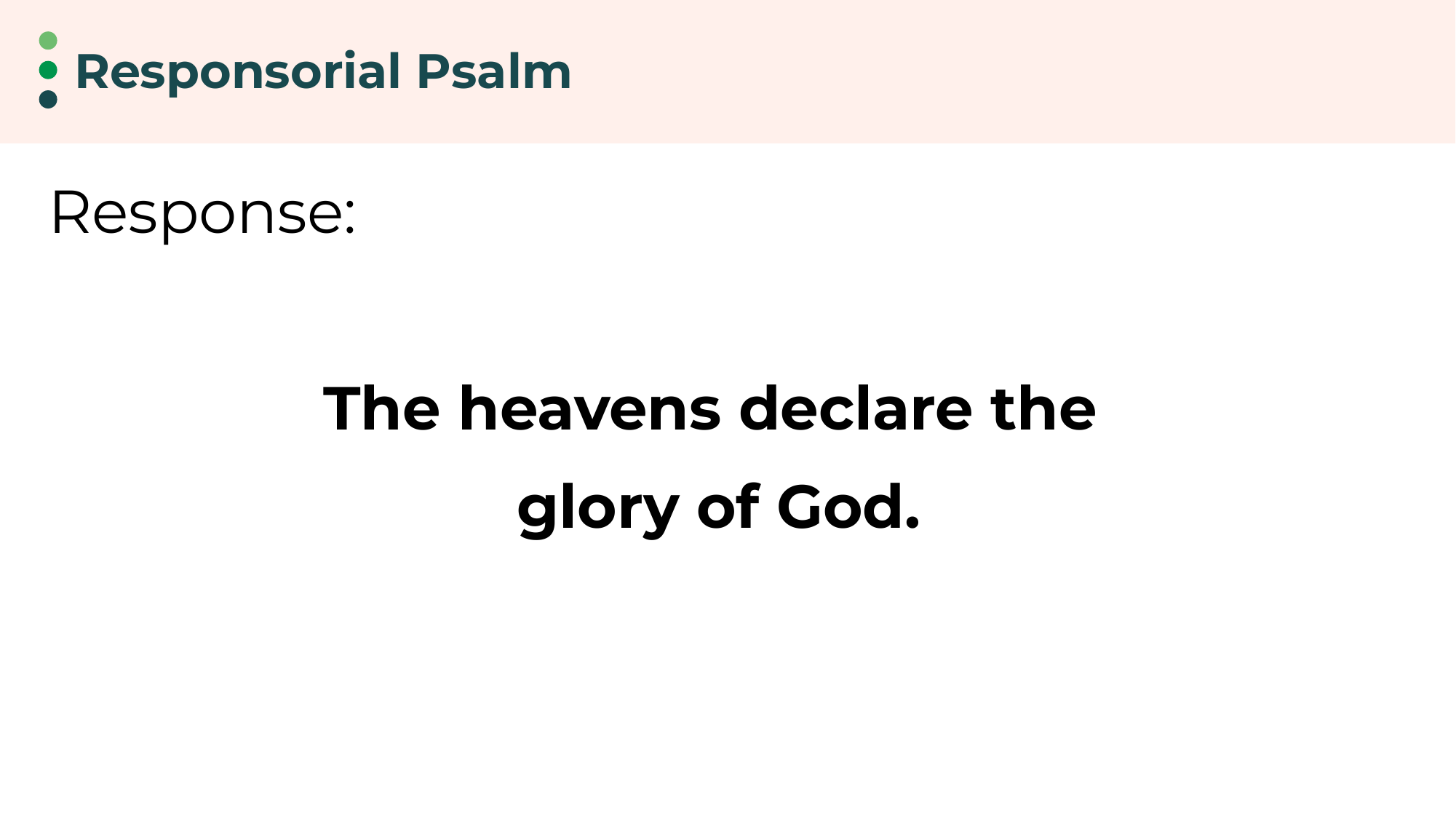

# Responsorial Psalm
Response:

The heavens declare the
glory of God.